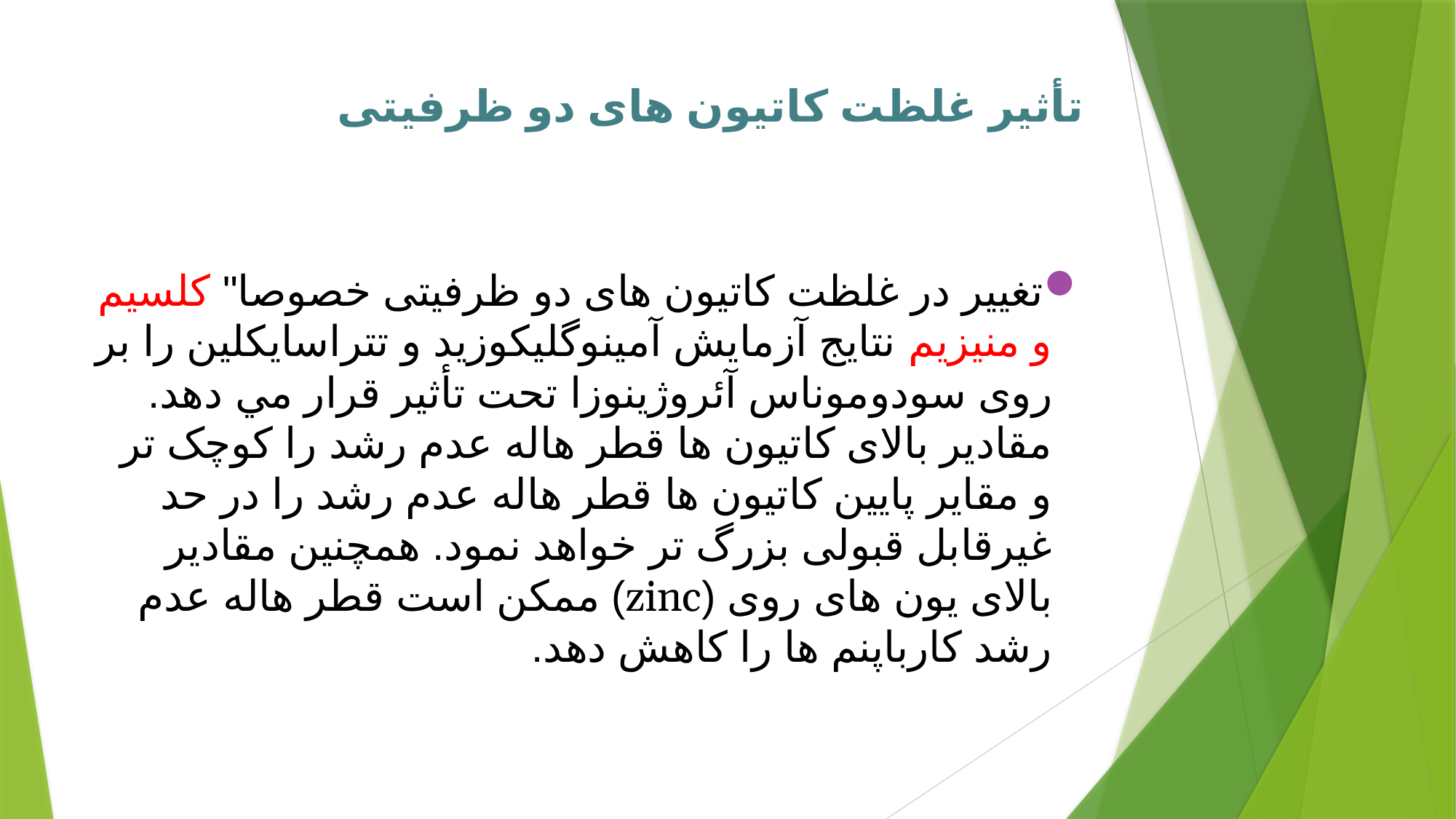

# تأثير غلظت کاتيون های دو ظرفيتی
تغيير در غلظت کاتيون های دو ظرفيتی خصوصا" کلسيم و منيزيم نتايج آزمايش آمينوگليکوزيد و تتراسايکلين را بر روی سودوموناس آئروژينوزا تحت تأثير قرار مي دهد. مقادير بالای کاتيون ها قطر هاله عدم رشد را کوچک تر و مقاير پايين كاتيون ها قطر هاله عدم رشد را در حد غيرقابل قبولی بزرگ تر خواهد نمود. همچنين مقادير بالای يون های روی (zinc) ممكن است قطر هاله عدم رشد کارباپنم ها را كاهش دهد.